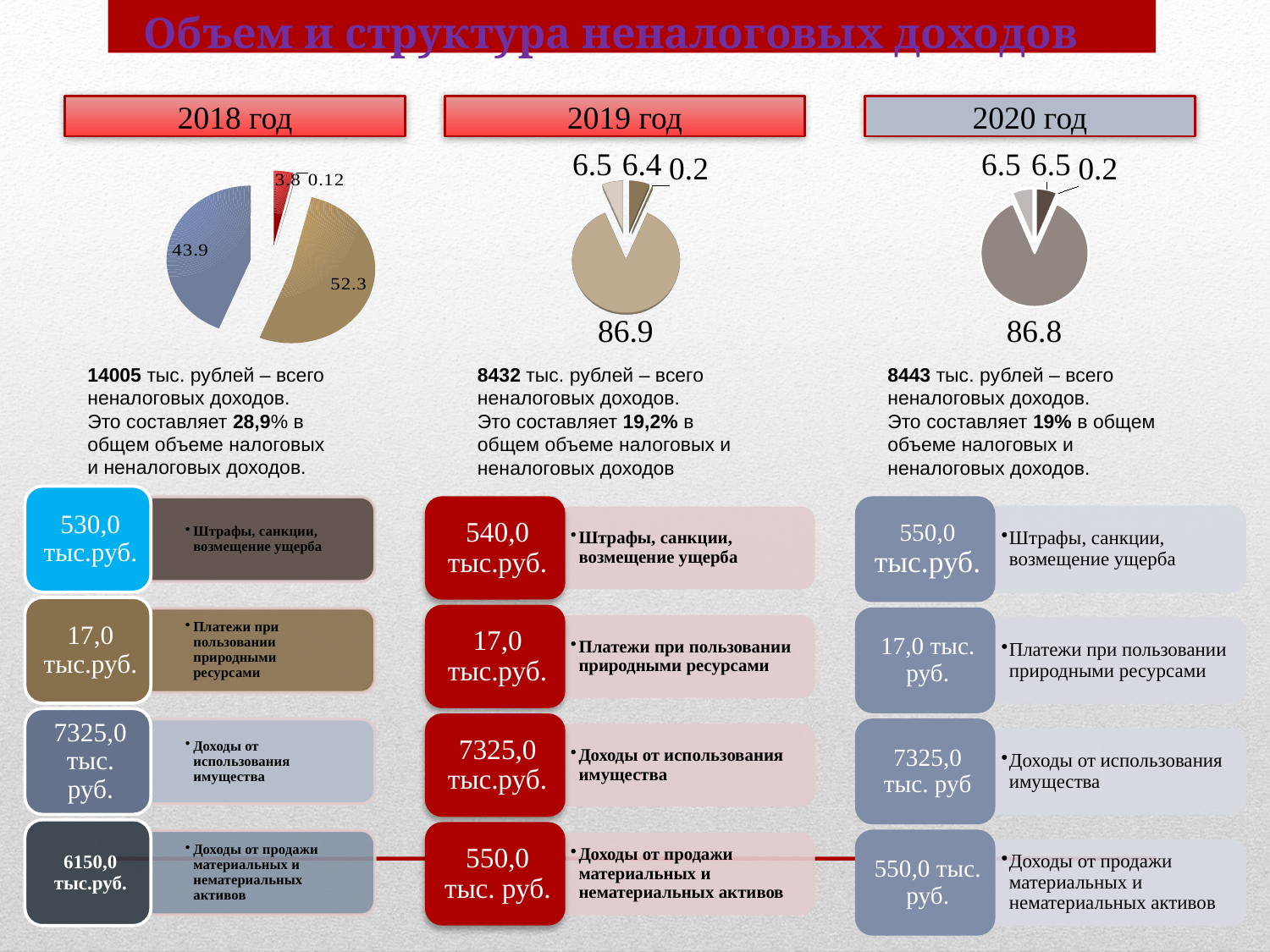

Объем и структура неналоговых доходов
2018 год
2019 год
2020 год

[unsupported chart]

### Chart

| Category | Продажи |
|---|---|
| штрафы | 6.5 |
| ресурсы | 0.2 |
| использ имущества | 86.8 |
| продажа | 6.5 |

### Chart

| Category | Продажи |
|---|---|
| штрафы | 3.8 |
| прир ресурсы | 0.12 |
| использ имущества | 52.3 |
| продажа | 43.9 |
14005 тыс. рублей – всего
неналоговых доходов.
Это составляет 28,9% в
общем объеме налоговых
и неналоговых доходов.

8432 тыс. рублей – всего
неналоговых доходов.
Это составляет 19,2% в
общем объеме налоговых и неналоговых доходов
8443 тыс. рублей – всего
неналоговых доходов.
Это составляет 19% в общем объеме налоговых и неналоговых доходов.
Штрафы, санкции, возмещение ущерба
530,0 тыс.руб.
Платежи при пользовании природными ресурсами
17,0 тыс.руб.
Доходы от использования имущества
7325,0 тыс. руб.
Доходы от продажи материальных и нематериальных активов
6150,0 тыс.руб.
Штрафы, санкции, возмещение ущерба
540,0 тыс.руб.
Платежи при пользовании природными ресурсами
17,0 тыс.руб.
Доходы от использования имущества
7325,0 тыс.руб.
Доходы от продажи материальных и нематериальных активов
550,0 тыс. руб.
Штрафы, санкции, возмещение ущерба
550,0 тыс.руб.
Платежи при пользовании природными ресурсами
17,0 тыс. руб.
Доходы от использования имущества
7325,0 тыс. руб
Доходы от продажи материальных и нематериальных активов
550,0 тыс. руб.